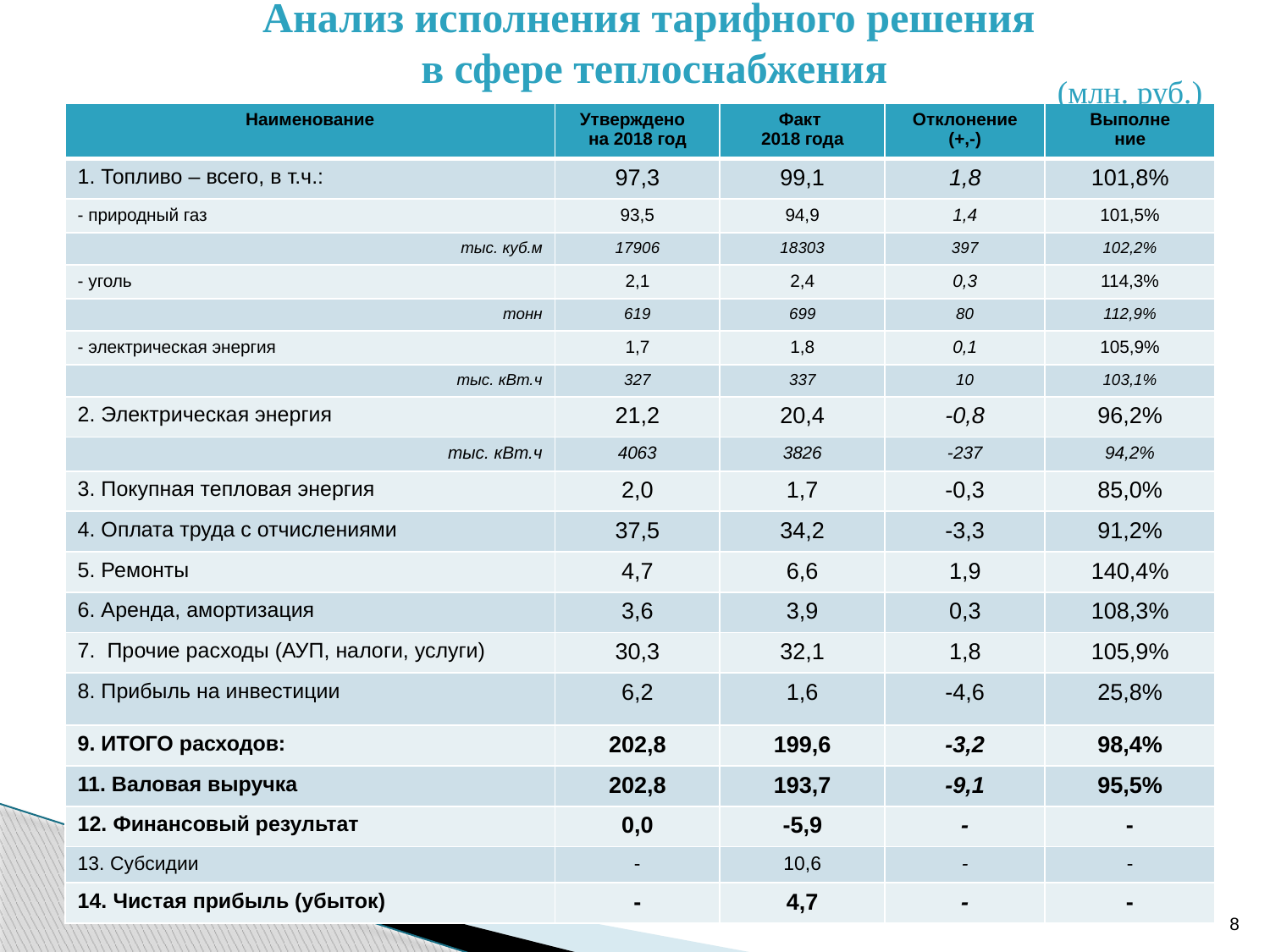

# Анализ исполнения тарифного решения в сфере теплоснабжения
(млн. руб.)
| Наименование | Утверждено на 2018 год | Факт 2018 года | Отклонение (+,-) | Выполне ние |
| --- | --- | --- | --- | --- |
| 1. Топливо – всего, в т.ч.: | 97,3 | 99,1 | 1,8 | 101,8% |
| - природный газ | 93,5 | 94,9 | 1,4 | 101,5% |
| тыс. куб.м | 17906 | 18303 | 397 | 102,2% |
| - уголь | 2,1 | 2,4 | 0,3 | 114,3% |
| тонн | 619 | 699 | 80 | 112,9% |
| - электрическая энергия | 1,7 | 1,8 | 0,1 | 105,9% |
| тыс. кВт.ч | 327 | 337 | 10 | 103,1% |
| 2. Электрическая энергия | 21,2 | 20,4 | -0,8 | 96,2% |
| тыс. кВт.ч | 4063 | 3826 | -237 | 94,2% |
| 3. Покупная тепловая энергия | 2,0 | 1,7 | -0,3 | 85,0% |
| 4. Оплата труда с отчислениями | 37,5 | 34,2 | -3,3 | 91,2% |
| 5. Ремонты | 4,7 | 6,6 | 1,9 | 140,4% |
| 6. Аренда, амортизация | 3,6 | 3,9 | 0,3 | 108,3% |
| 7. Прочие расходы (АУП, налоги, услуги) | 30,3 | 32,1 | 1,8 | 105,9% |
| 8. Прибыль на инвестиции | 6,2 | 1,6 | -4,6 | 25,8% |
| 9. ИТОГО расходов: | 202,8 | 199,6 | -3,2 | 98,4% |
| 11. Валовая выручка | 202,8 | 193,7 | -9,1 | 95,5% |
| 12. Финансовый результат | 0,0 | -5,9 | - | - |
| 13. Субсидии | - | 10,6 | - | - |
| 14. Чистая прибыль (убыток) | - | 4,7 | - | - |
8